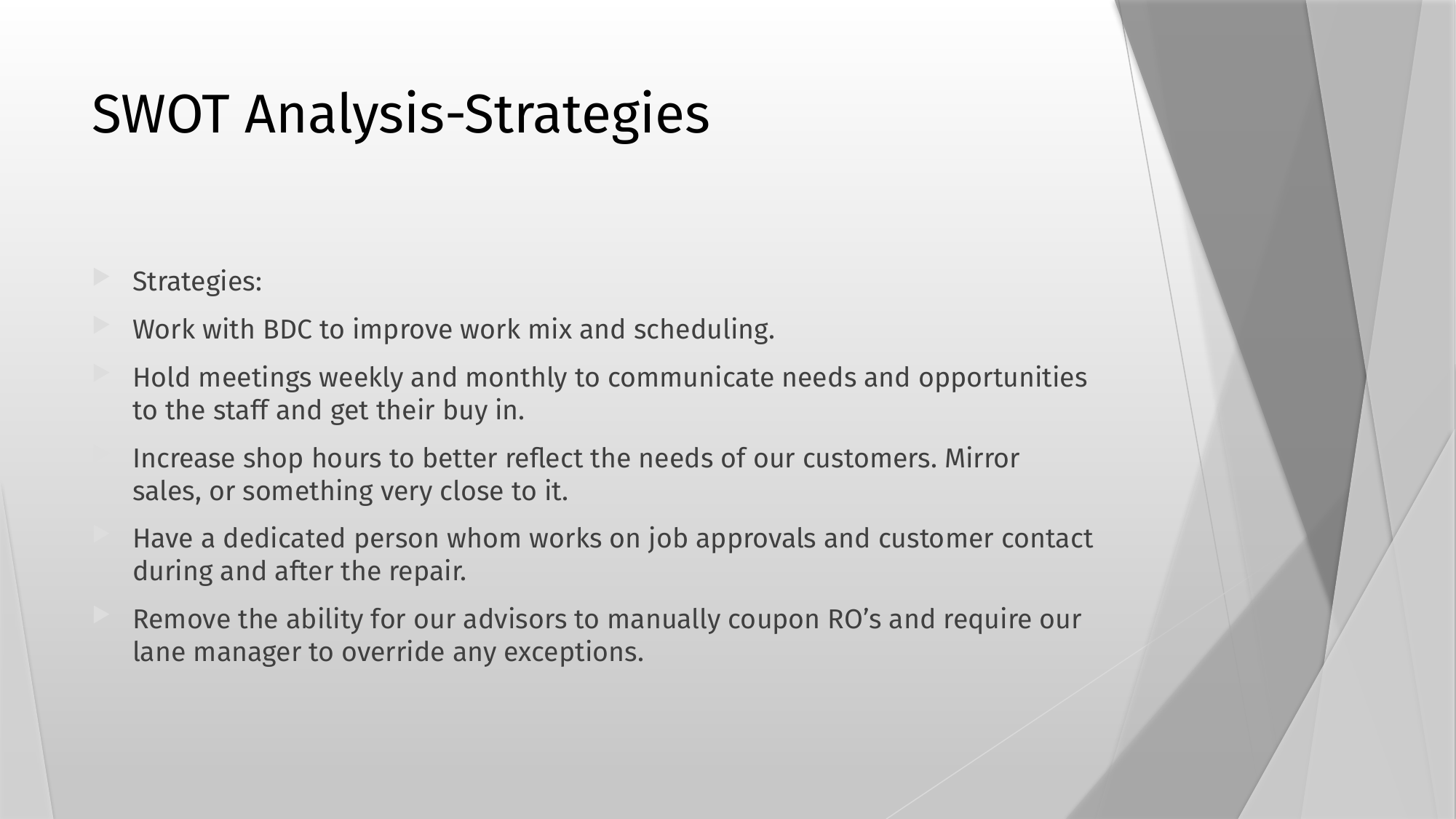

# SWOT Analysis-Strategies
Strategies:
Work with BDC to improve work mix and scheduling.
Hold meetings weekly and monthly to communicate needs and opportunities to the staff and get their buy in.
Increase shop hours to better reflect the needs of our customers. Mirror sales, or something very close to it.
Have a dedicated person whom works on job approvals and customer contact during and after the repair.
Remove the ability for our advisors to manually coupon RO’s and require our lane manager to override any exceptions.